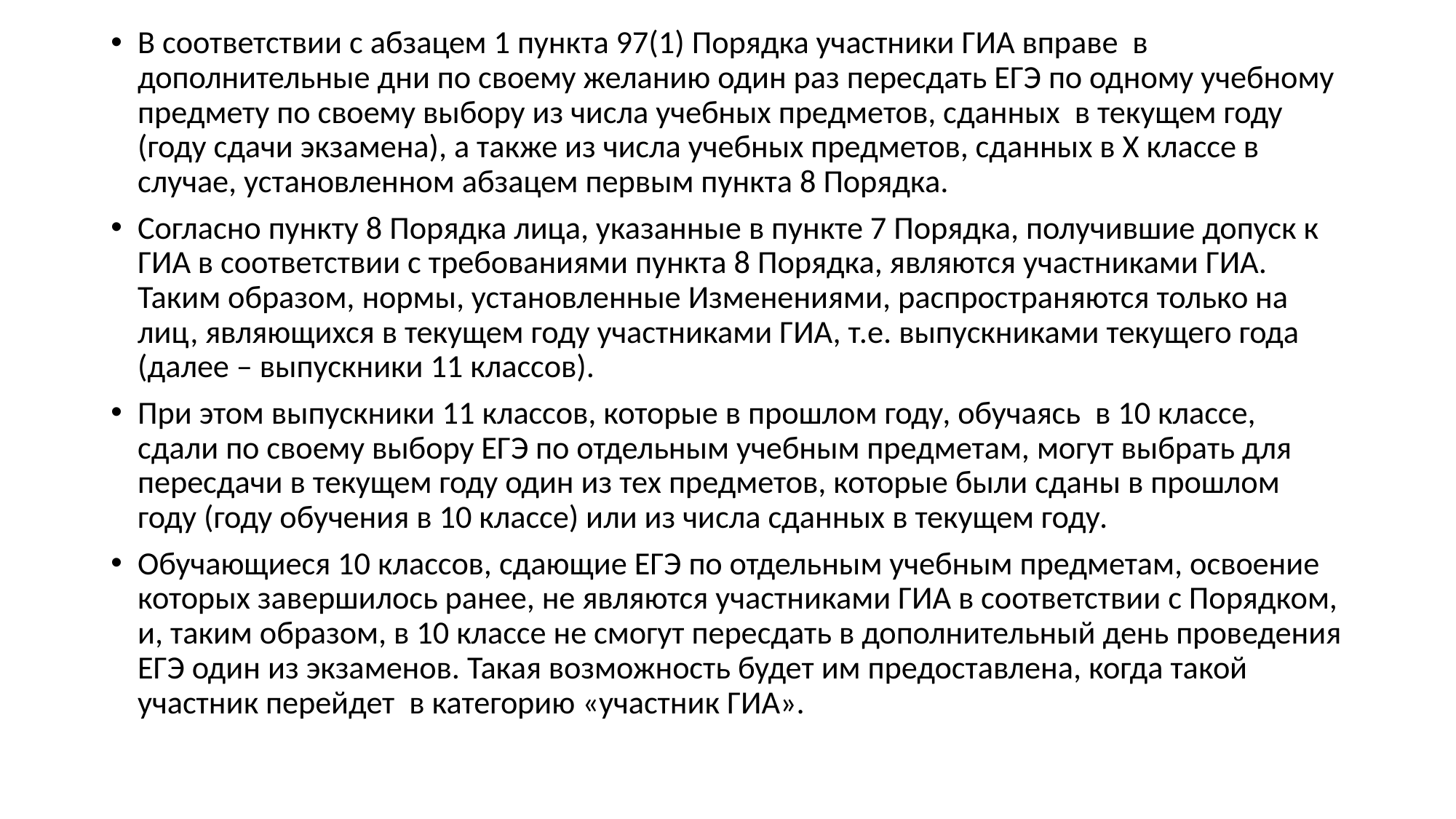

В соответствии с абзацем 1 пункта 97(1) Порядка участники ГИА вправе  в дополнительные дни по своему желанию один раз пересдать ЕГЭ по одному учебному предмету по своему выбору из числа учебных предметов, сданных  в текущем году (году сдачи экзамена), а также из числа учебных предметов, сданных в X классе в случае, установленном абзацем первым пункта 8 Порядка.
Согласно пункту 8 Порядка лица, указанные в пункте 7 Порядка, получившие допуск к ГИА в соответствии с требованиями пункта 8 Порядка, являются участниками ГИА. Таким образом, нормы, установленные Изменениями, распространяются только на лиц, являющихся в текущем году участниками ГИА, т.е. выпускниками текущего года (далее – выпускники 11 классов).
При этом выпускники 11 классов, которые в прошлом году, обучаясь  в 10 классе, сдали по своему выбору ЕГЭ по отдельным учебным предметам, могут выбрать для пересдачи в текущем году один из тех предметов, которые были сданы в прошлом году (году обучения в 10 классе) или из числа сданных в текущем году.
Обучающиеся 10 классов, сдающие ЕГЭ по отдельным учебным предметам, освоение которых завершилось ранее, не являются участниками ГИА в соответствии с Порядком, и, таким образом, в 10 классе не смогут пересдать в дополнительный день проведения ЕГЭ один из экзаменов. Такая возможность будет им предоставлена, когда такой участник перейдет  в категорию «участник ГИА».